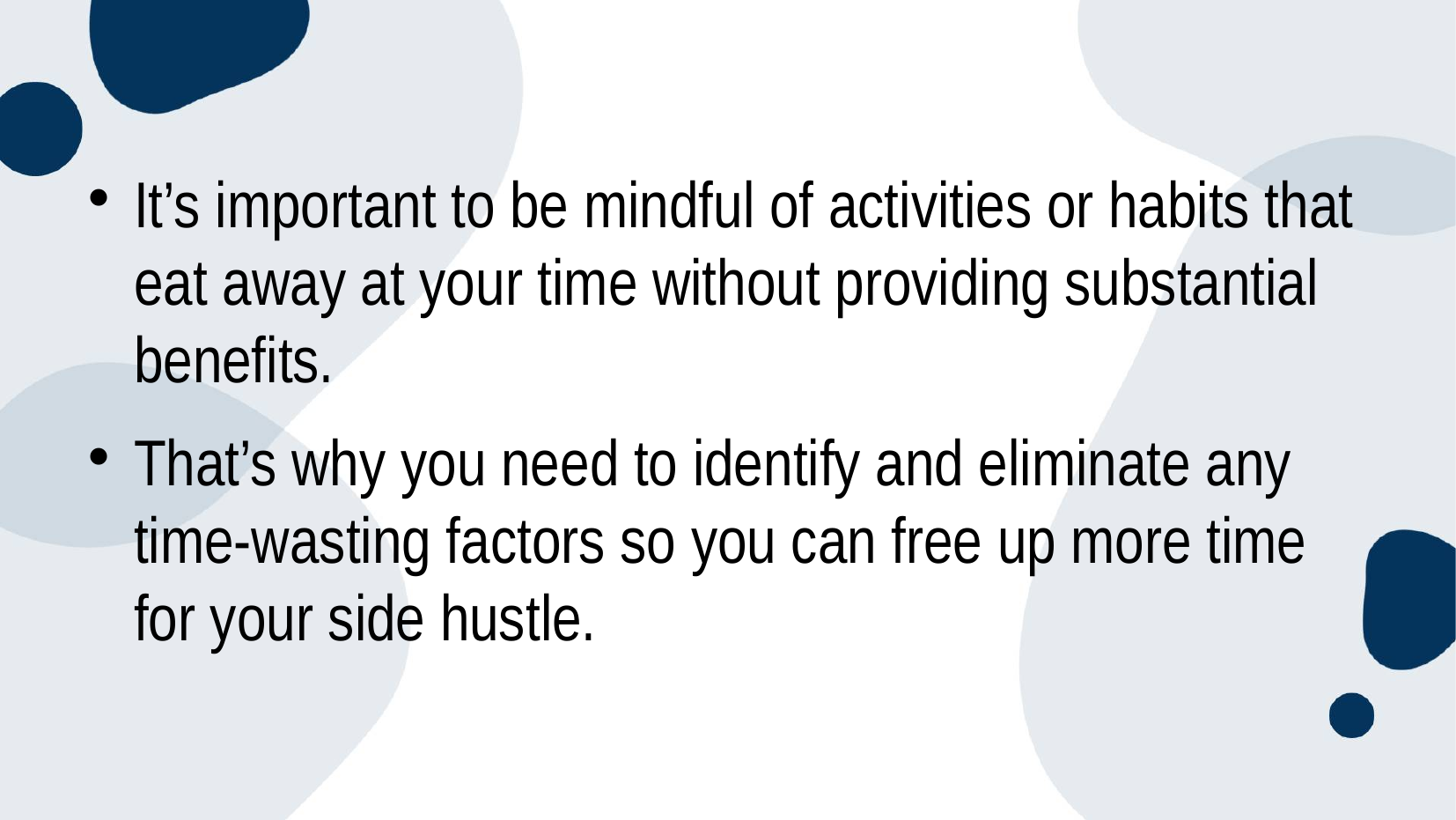

#
It’s important to be mindful of activities or habits that eat away at your time without providing substantial benefits.
That’s why you need to identify and eliminate any time-wasting factors so you can free up more time for your side hustle.